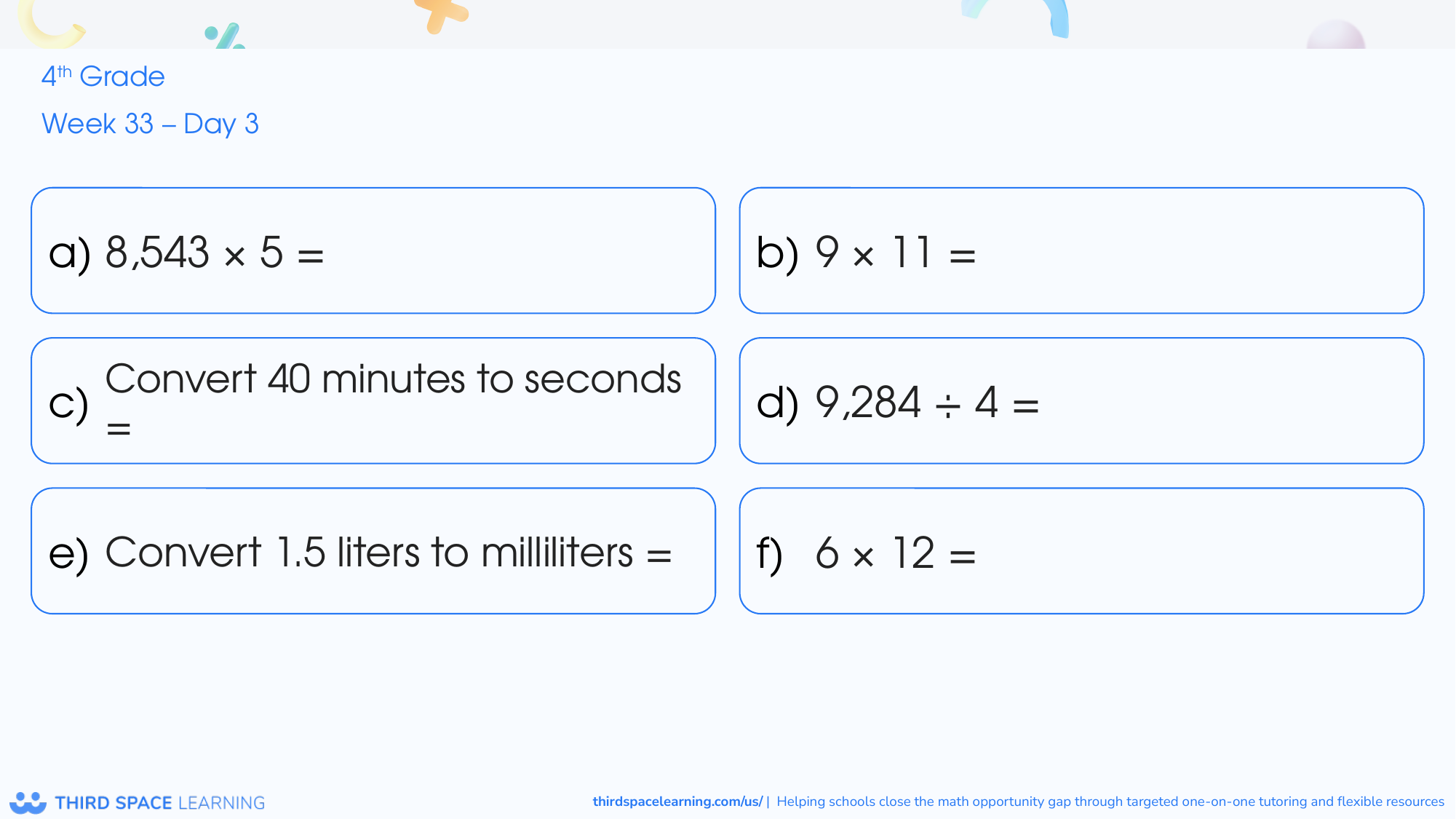

4th Grade
Week 33 – Day 3
8,543 × 5 =
9 × 11 =
Convert 40 minutes to seconds =
9,284 ÷ 4 =
Convert 1.5 liters to milliliters =
6 × 12 =